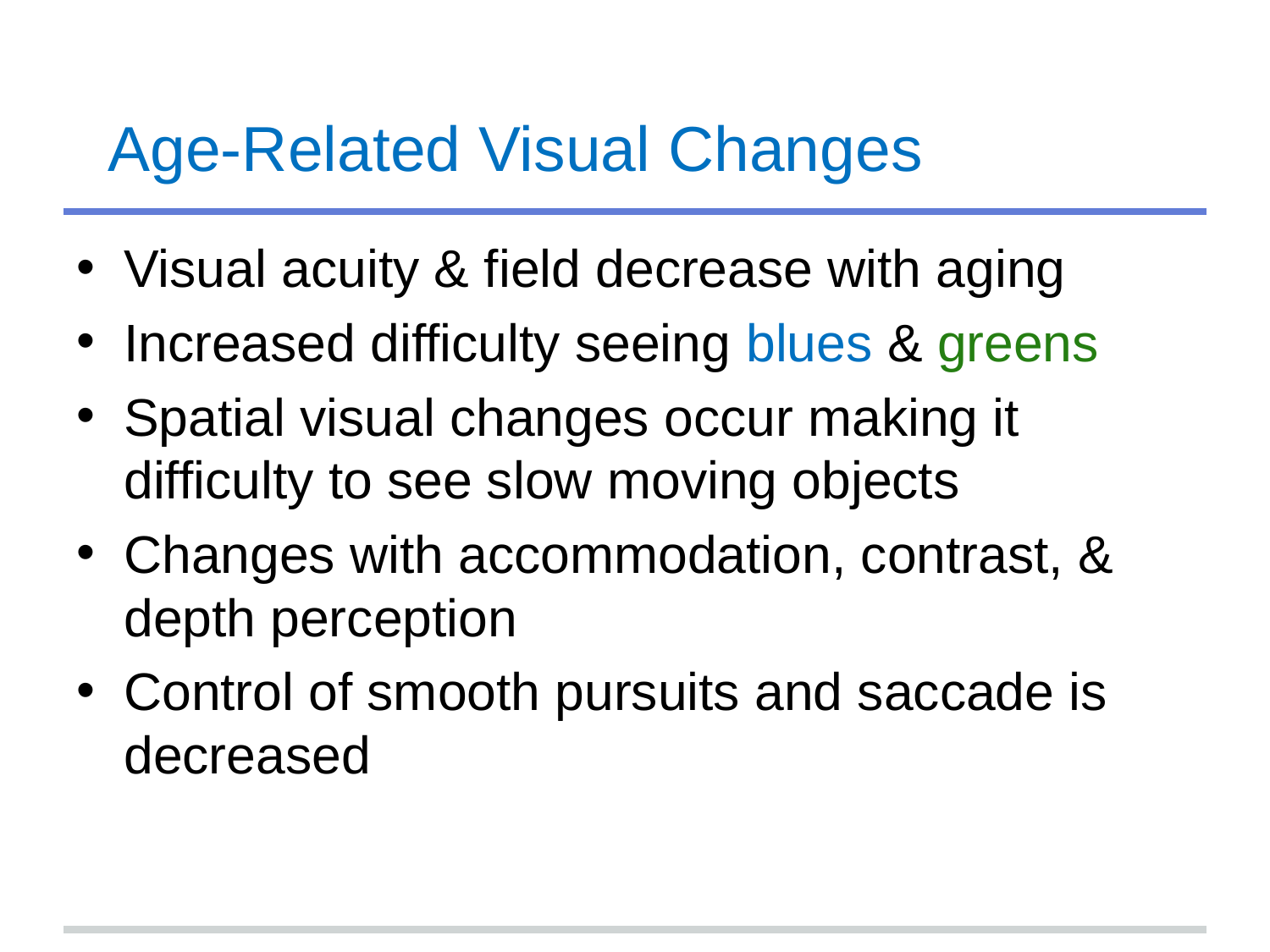

# Age-Related Visual Changes
Visual acuity & field decrease with aging
Increased difficulty seeing blues & greens
Spatial visual changes occur making it difficulty to see slow moving objects
Changes with accommodation, contrast, & depth perception
Control of smooth pursuits and saccade is decreased